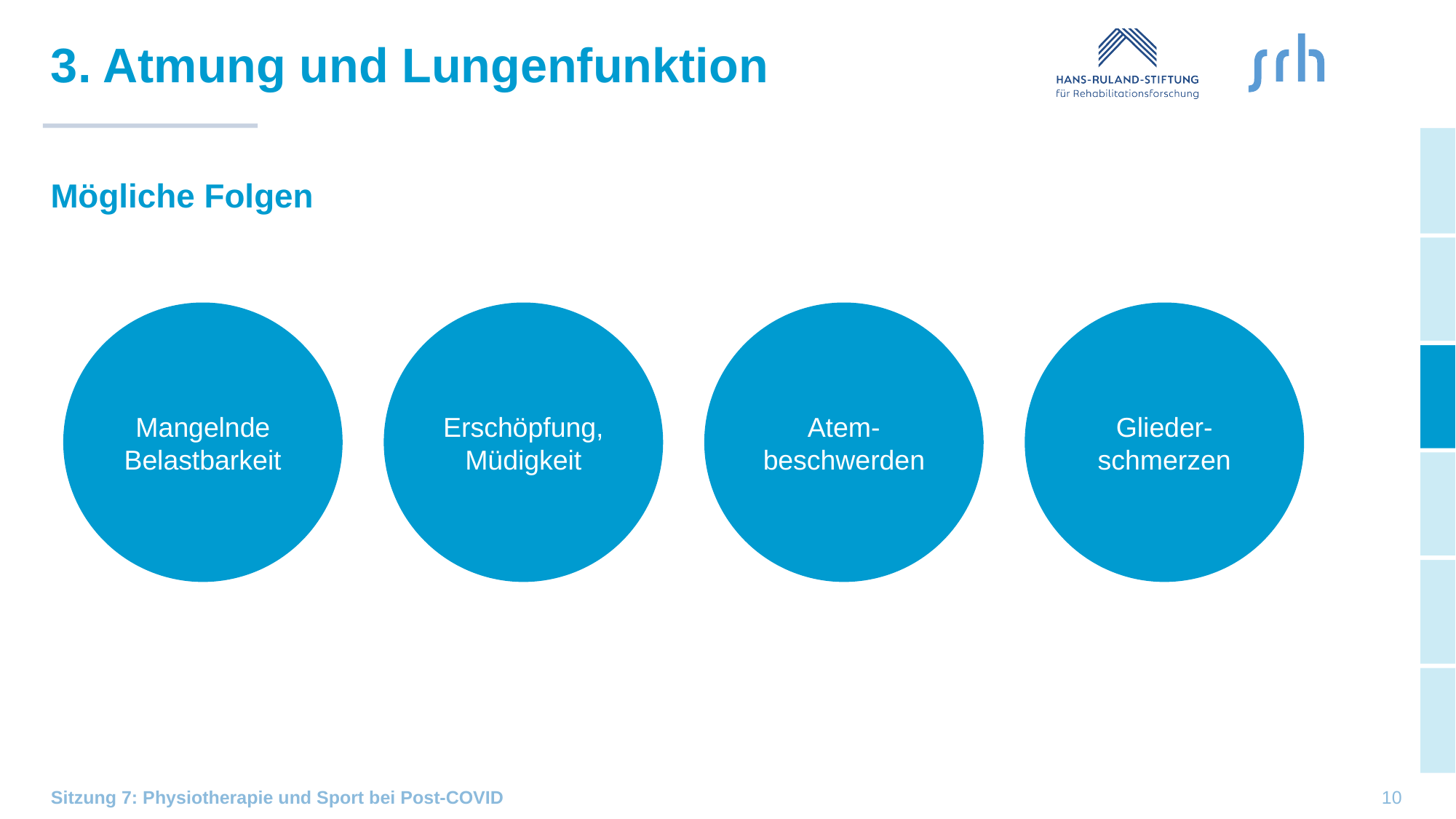

# 3. Atmung und Lungenfunktion
Mögliche Folgen
Mangelnde Belastbarkeit
Erschöpfung,
Müdigkeit
Atem-beschwerden
Glieder-schmerzen
10
Sitzung 7: Physiotherapie und Sport bei Post-COVID